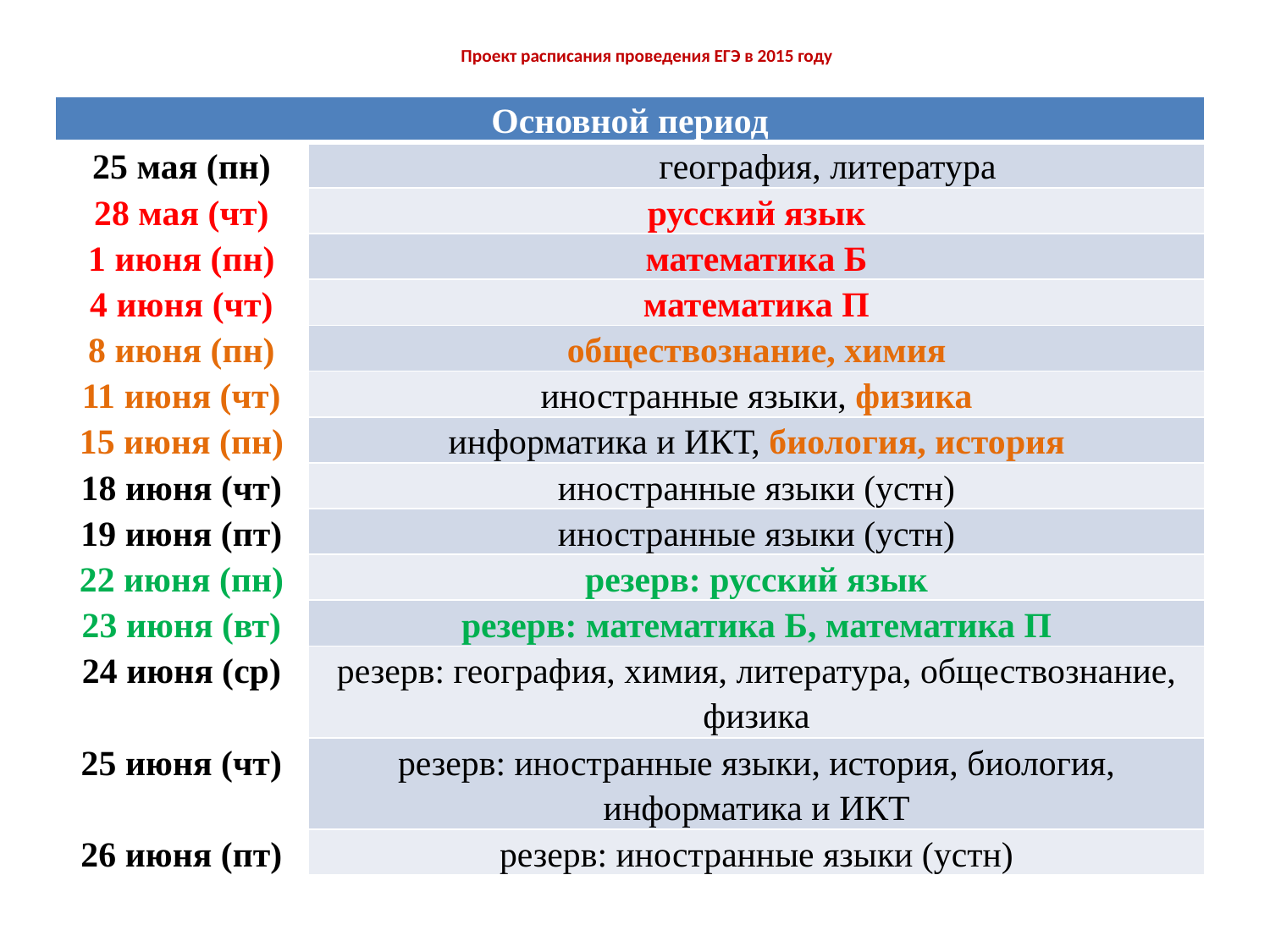

# Проект расписания проведения ЕГЭ в 2015 году
| Основной период |  |
| --- | --- |
| 25 мая (пн) | география, литература |
| 28 мая (чт) | русский язык |
| 1 июня (пн) | математика Б |
| 4 июня (чт) | математика П |
| 8 июня (пн) | обществознание, химия |
| 11 июня (чт) | иностранные языки, физика |
| 15 июня (пн) | информатика и ИКТ, биология, история |
| 18 июня (чт) | иностранные языки (устн) |
| 19 июня (пт) | иностранные языки (устн) |
| 22 июня (пн) | резерв: русский язык |
| 23 июня (вт) | резерв: математика Б, математика П |
| 24 июня (ср) | резерв: география, химия, литература, обществознание, физика |
| 25 июня (чт) | резерв: иностранные языки, история, биология, информатика и ИКТ |
| 26 июня (пт) | резерв: иностранные языки (устн) |